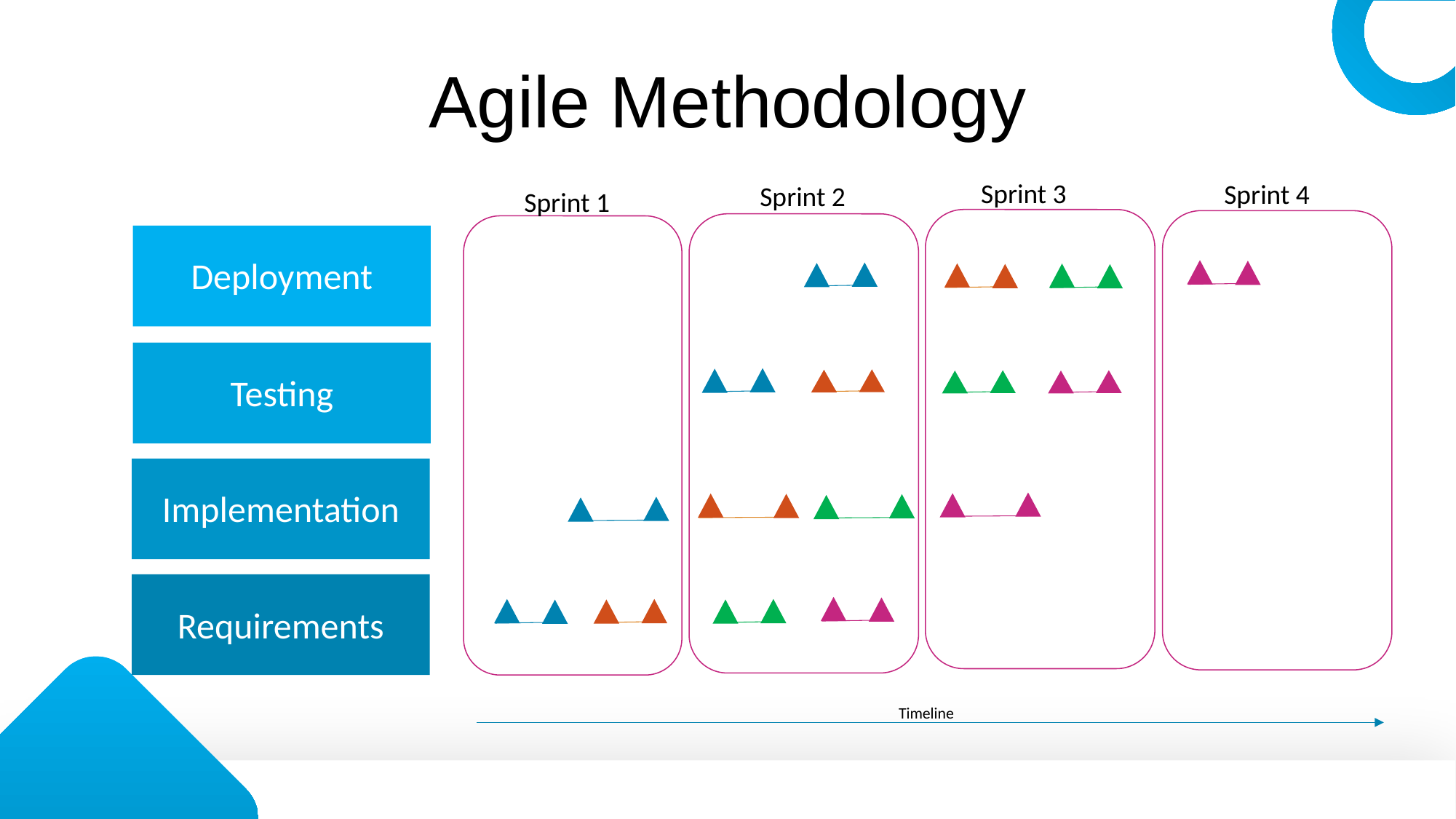

Agile Methodology
Sprint 3
Sprint 4
Sprint 2
Sprint 1

Deployment

Testing

Implementation

Requirements

Timeline